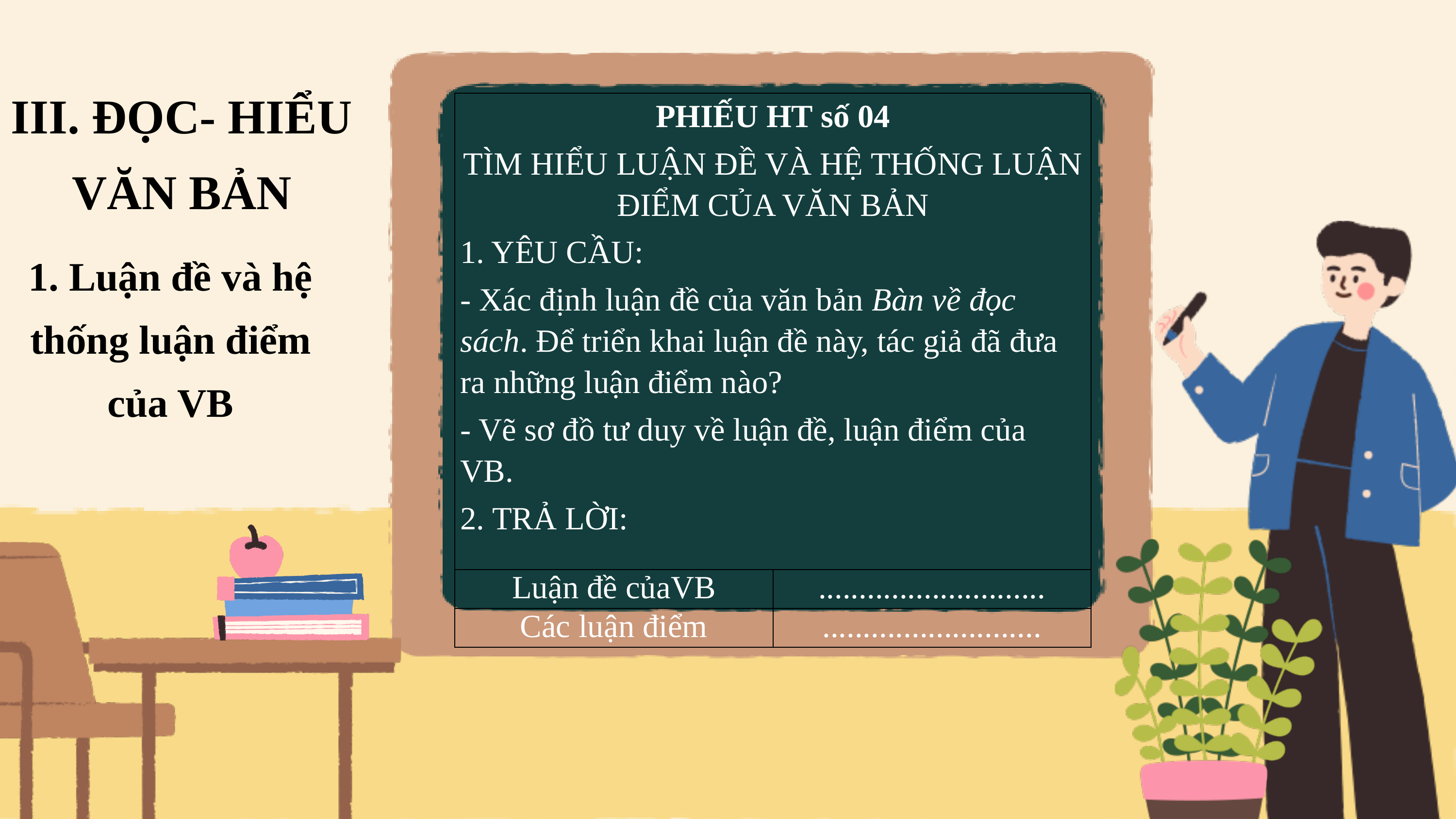

III. ĐỌC- HIỂU VĂN BẢN
| PHIẾU HT số 04 TÌM HIỂU LUẬN ĐỀ VÀ HỆ THỐNG LUẬN ĐIỂM CỦA VĂN BẢN 1. YÊU CẦU: - Xác định luận đề của văn bản Bàn về đọc sách. Để triển khai luận đề này, tác giả đã đưa ra những luận điểm nào? - Vẽ sơ đồ tư duy về luận đề, luận điểm của VB. 2. TRẢ LỜI: |  |
| --- | --- |
| Luận đề củaVB | ............................ |
| Các luận điểm | ........................... |

1. Luận đề và hệ thống luận điểm của VB